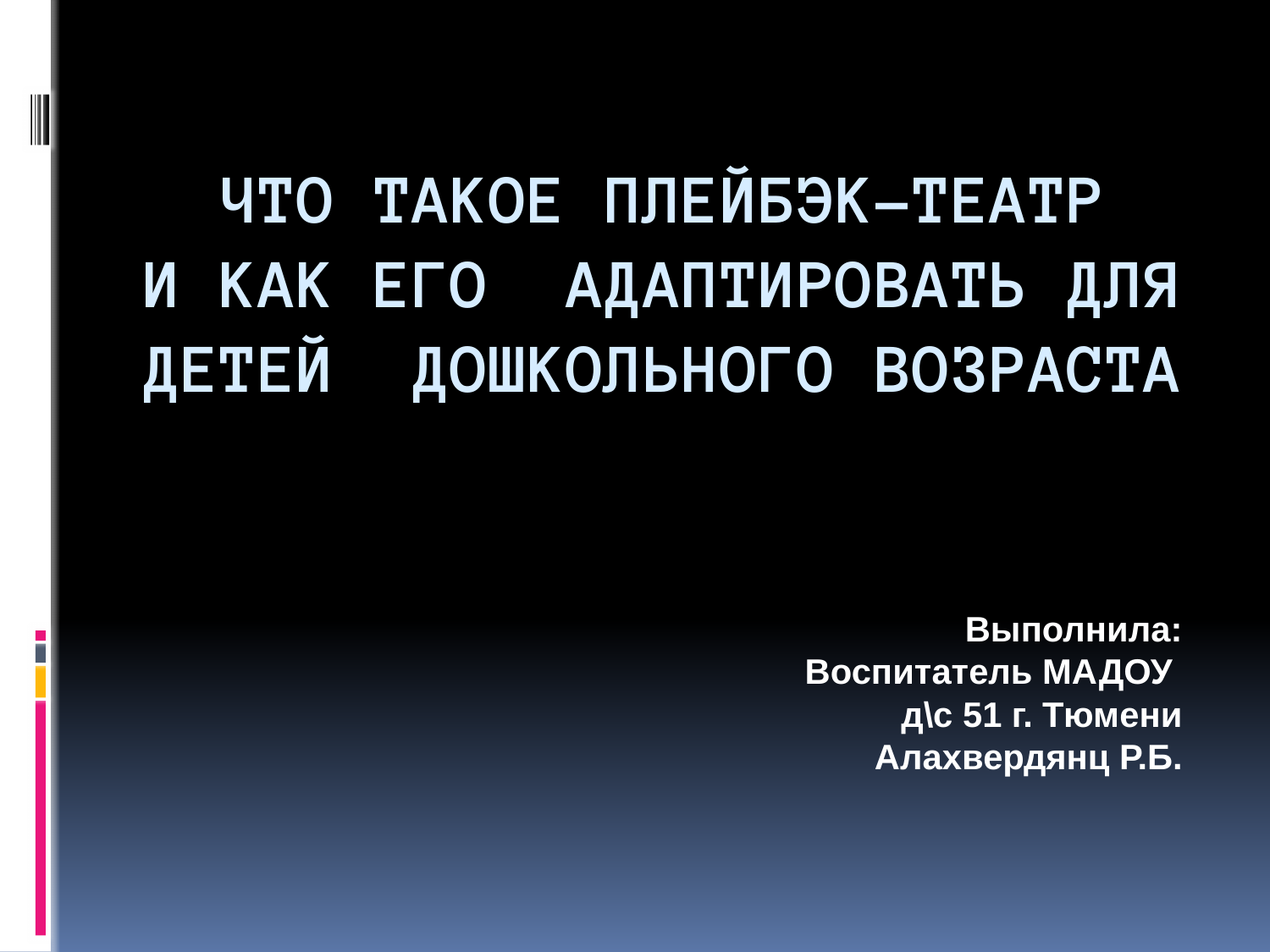

# ЧТО ТАКОЕ ПЛЕЙБЭК-ТЕАТР И КАК ЕГО  АДАПТИРОВАТЬ ДЛЯ ДЕТЕЙ  ДОШКОЛЬНОГО ВОЗРАСТА
Выполнила:
Воспитатель МАДОУ
д\с 51 г. Тюмени
Алахвердянц Р.Б.